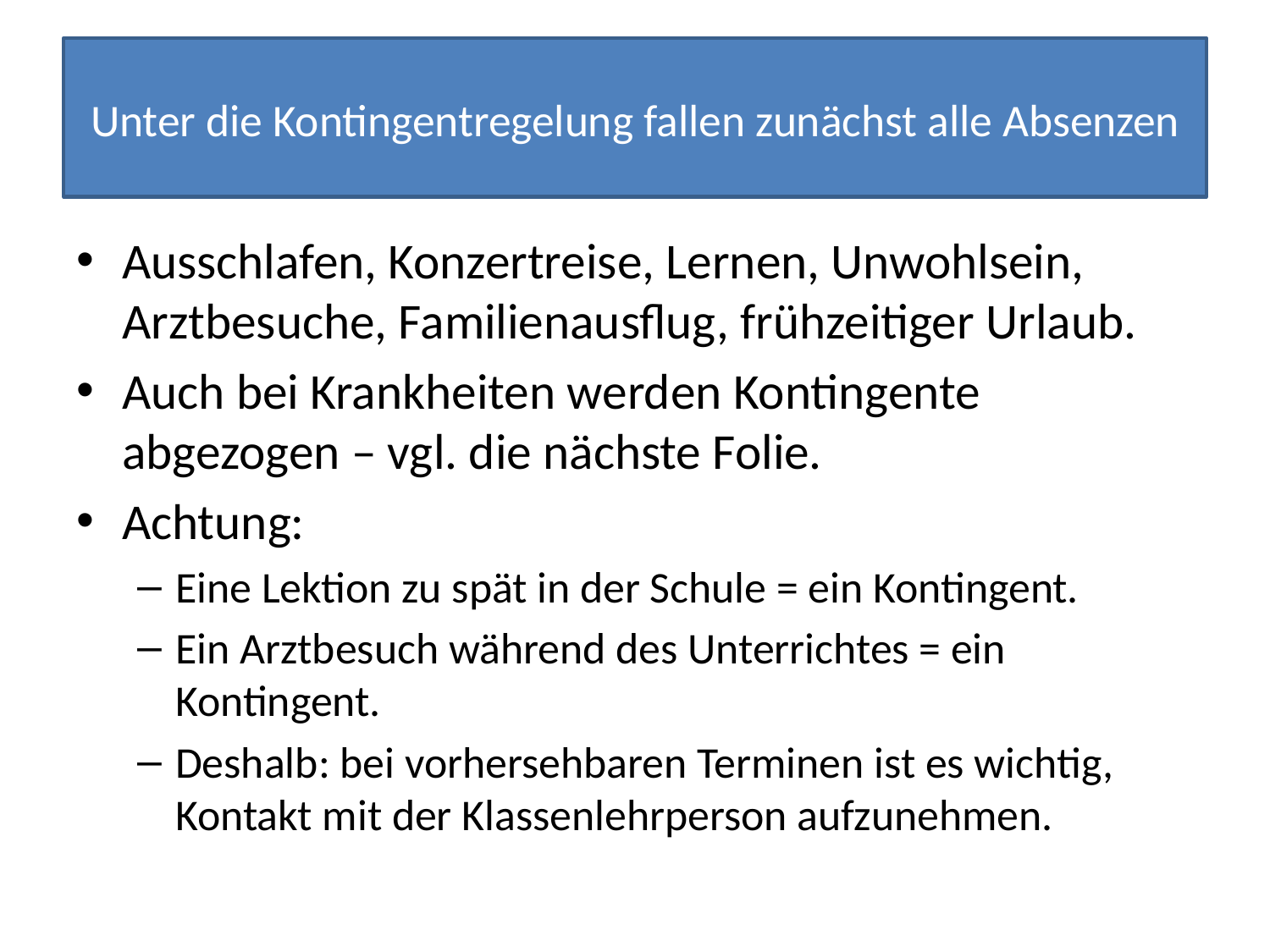

# Unter die Kontingentregelung fallen zunächst alle Absenzen

Ausschlafen, Konzertreise, Lernen, Unwohlsein, Arztbesuche, Familienausflug, frühzeitiger Urlaub.
Auch bei Krankheiten werden Kontingente abgezogen – vgl. die nächste Folie.
Achtung:
Eine Lektion zu spät in der Schule = ein Kontingent.
Ein Arztbesuch während des Unterrichtes = ein Kontingent.
Deshalb: bei vorhersehbaren Terminen ist es wichtig, Kontakt mit der Klassenlehrperson aufzunehmen.